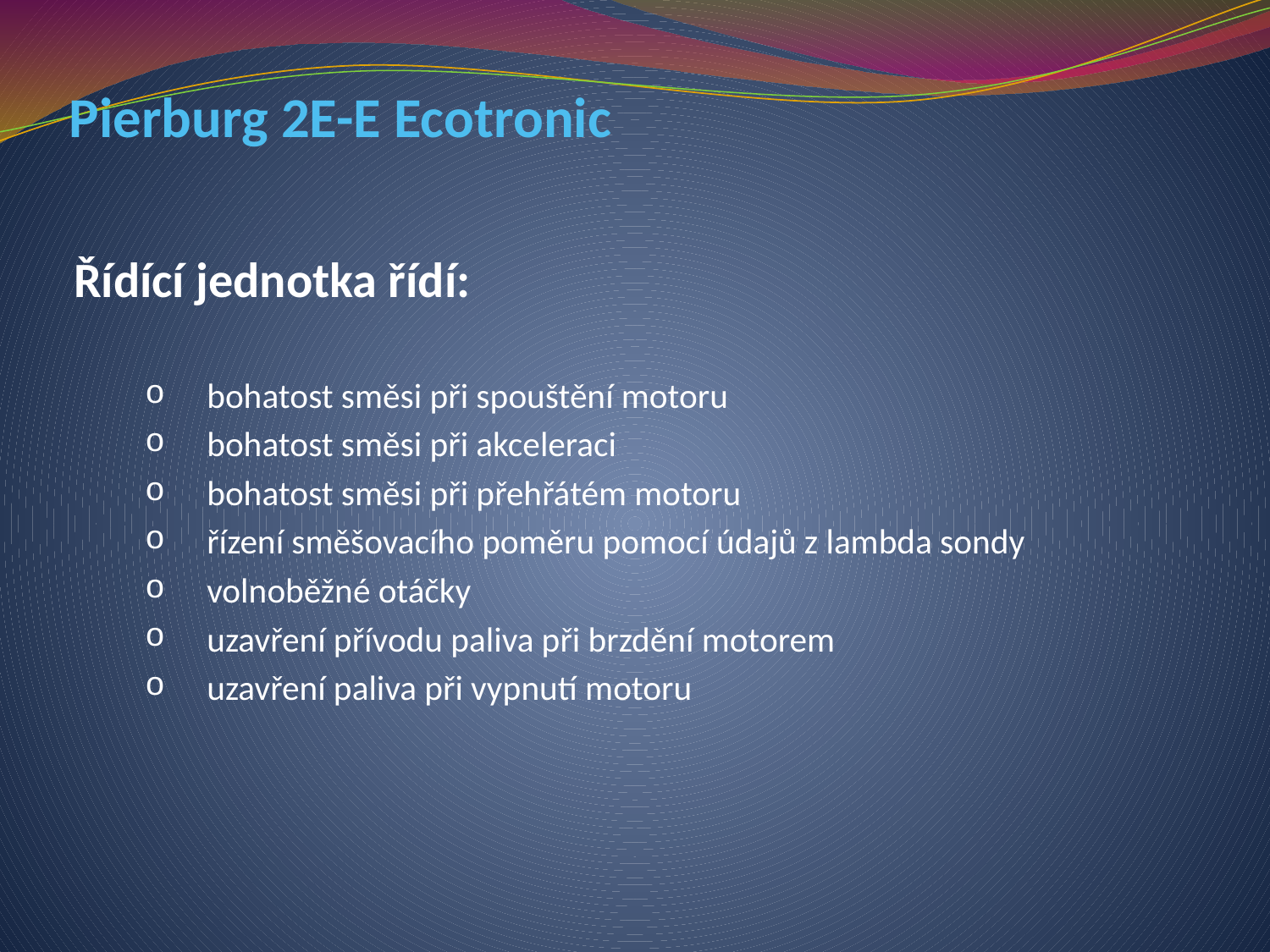

Pierburg 2E-E Ecotronic
# Řídící jednotka řídí:
bohatost směsi při spouštění motoru
bohatost směsi při akceleraci
bohatost směsi při přehřátém motoru
řízení směšovacího poměru pomocí údajů z lambda sondy
volnoběžné otáčky
uzavření přívodu paliva při brzdění motorem
uzavření paliva při vypnutí motoru